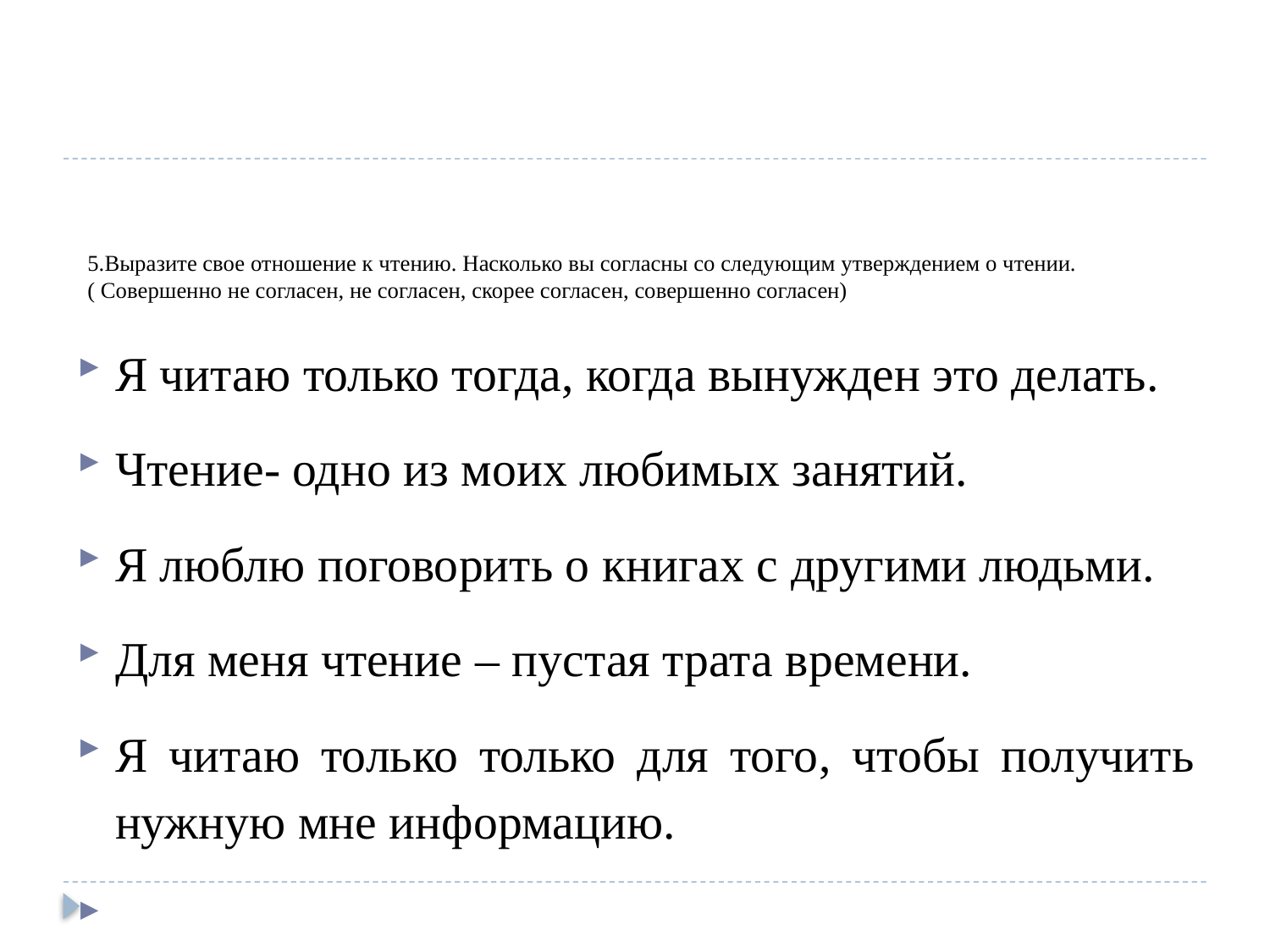

# 5.Выразите свое отношение к чтению. Насколько вы согласны со следующим утверждением о чтении. ( Совершенно не согласен, не согласен, скорее согласен, совершенно согласен)
Я читаю только тогда, когда вынужден это делать.
Чтение- одно из моих любимых занятий.
Я люблю поговорить о книгах с другими людьми.
Для меня чтение – пустая трата времени.
Я читаю только только для того, чтобы получить нужную мне информацию.